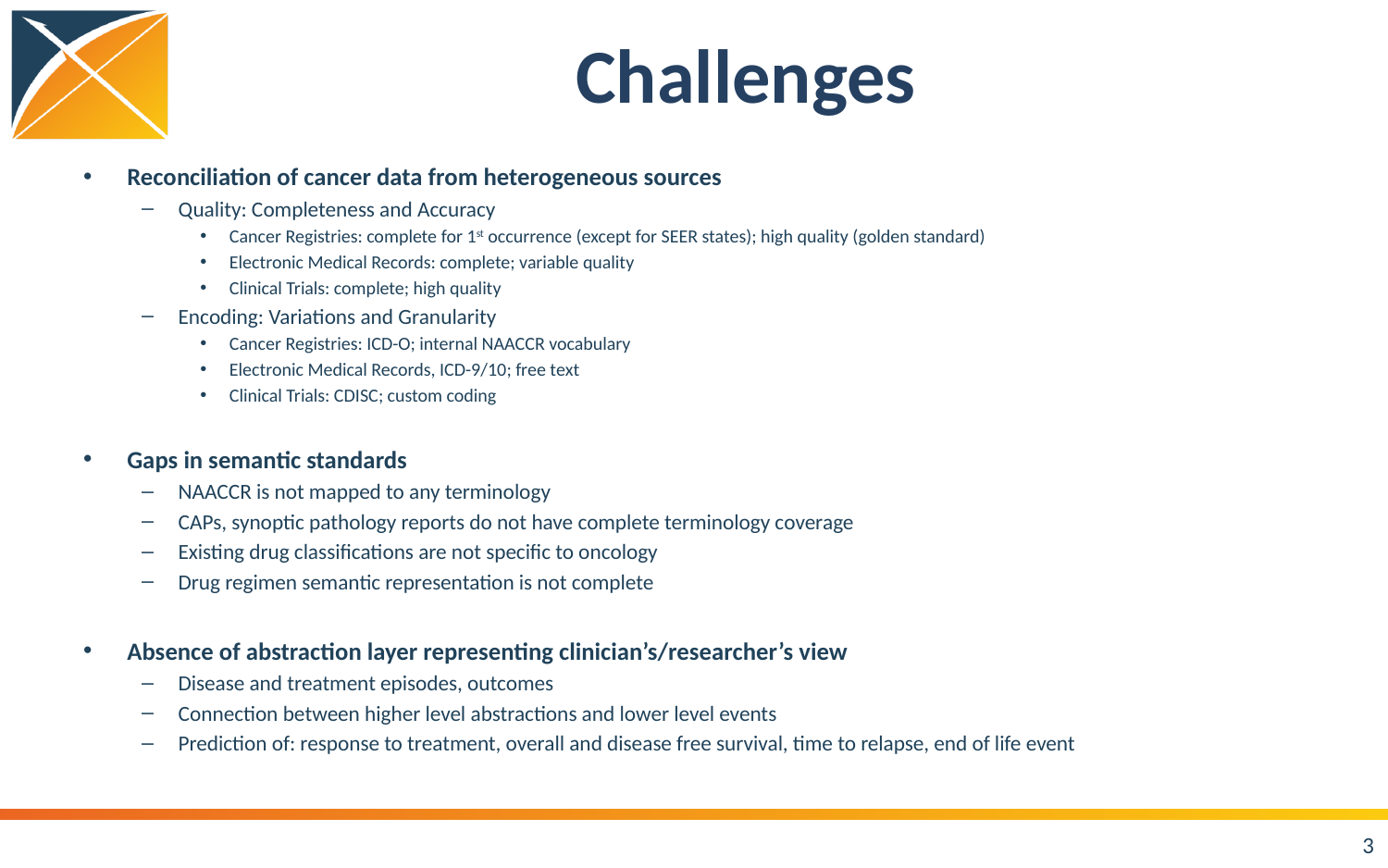

# Challenges
Reconciliation of cancer data from heterogeneous sources
Quality: Completeness and Accuracy
Cancer Registries: complete for 1st occurrence (except for SEER states); high quality (golden standard)
Electronic Medical Records: complete; variable quality
Clinical Trials: complete; high quality
Encoding: Variations and Granularity
Cancer Registries: ICD-O; internal NAACCR vocabulary
Electronic Medical Records, ICD-9/10; free text
Clinical Trials: CDISC; custom coding

Gaps in semantic standards
NAACCR is not mapped to any terminology
CAPs, synoptic pathology reports do not have complete terminology coverage
Existing drug classifications are not specific to oncology
Drug regimen semantic representation is not complete

Absence of abstraction layer representing clinician’s/researcher’s view
Disease and treatment episodes, outcomes
Connection between higher level abstractions and lower level events
Prediction of: response to treatment, overall and disease free survival, time to relapse, end of life event

3